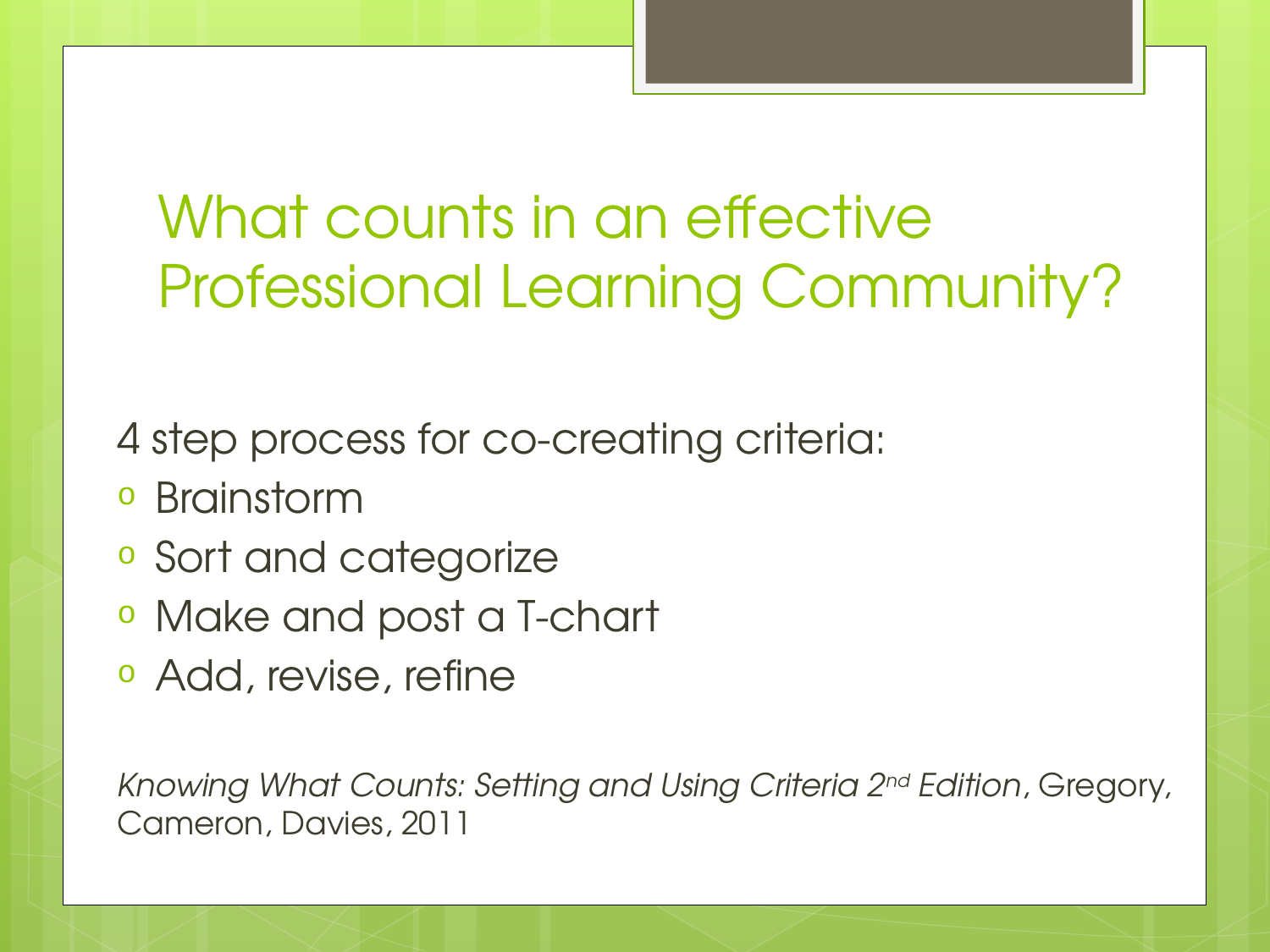

# What counts in an effective  Professional Learning Community?

4 step process for co-creating criteria:
Brainstorm
Sort and categorize
Make and post a T-chart
Add, revise, refine

Knowing What Counts: Setting and Using Criteria 2nd Edition, Gregory, Cameron, Davies, 2011